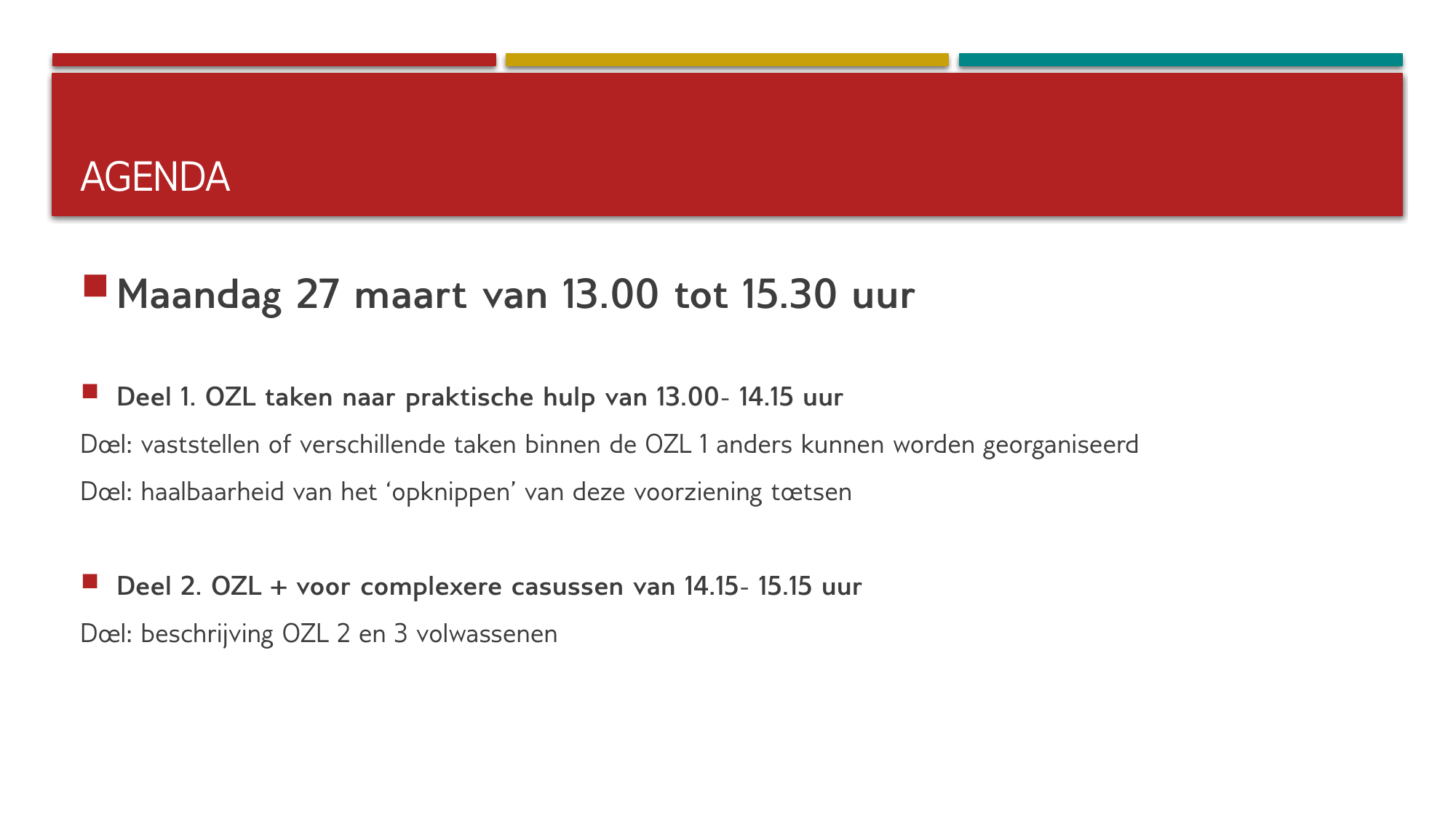

# agenda
Maandag 27 maart van 13.00 tot 15.30 uur

Deel 1. OZL taken naar praktische hulp van 13.00- 14.15 uur
Doel: vaststellen of verschillende taken binnen de OZL 1 anders kunnen worden georganiseerd
Doel: haalbaarheid van het ‘opknippen’ van deze voorziening toetsen

Deel 2. OZL + voor complexere casussen van 14.15- 15.15 uur
Doel: beschrijving OZL 2 en 3 volwassenen